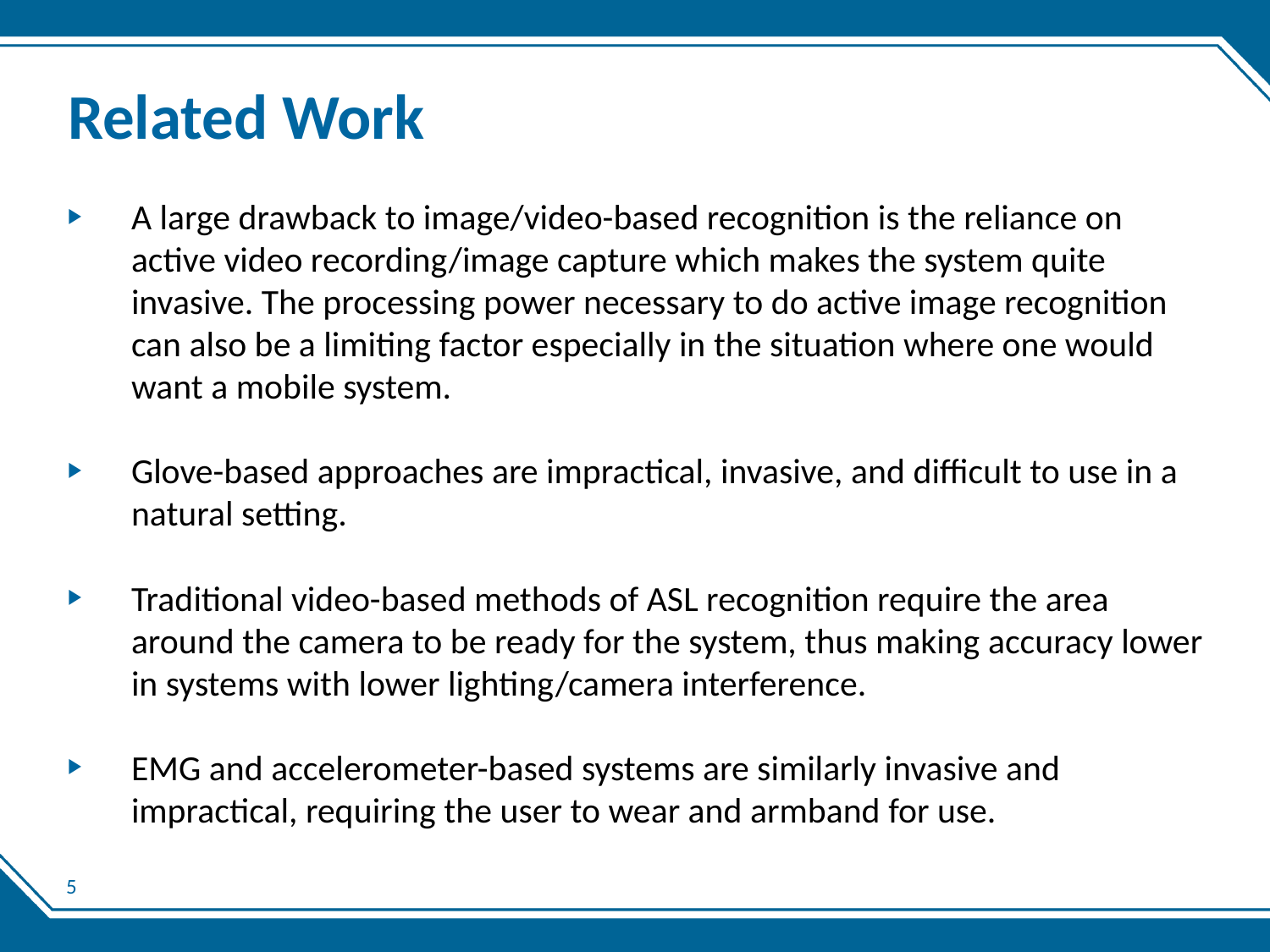

# Related Work
A large drawback to image/video-based recognition is the reliance on active video recording/image capture which makes the system quite invasive. The processing power necessary to do active image recognition can also be a limiting factor especially in the situation where one would want a mobile system.

Glove-based approaches are impractical, invasive, and difficult to use in a natural setting.

Traditional video-based methods of ASL recognition require the area around the camera to be ready for the system, thus making accuracy lower in systems with lower lighting/camera interference.

EMG and accelerometer-based systems are similarly invasive and impractical, requiring the user to wear and armband for use.